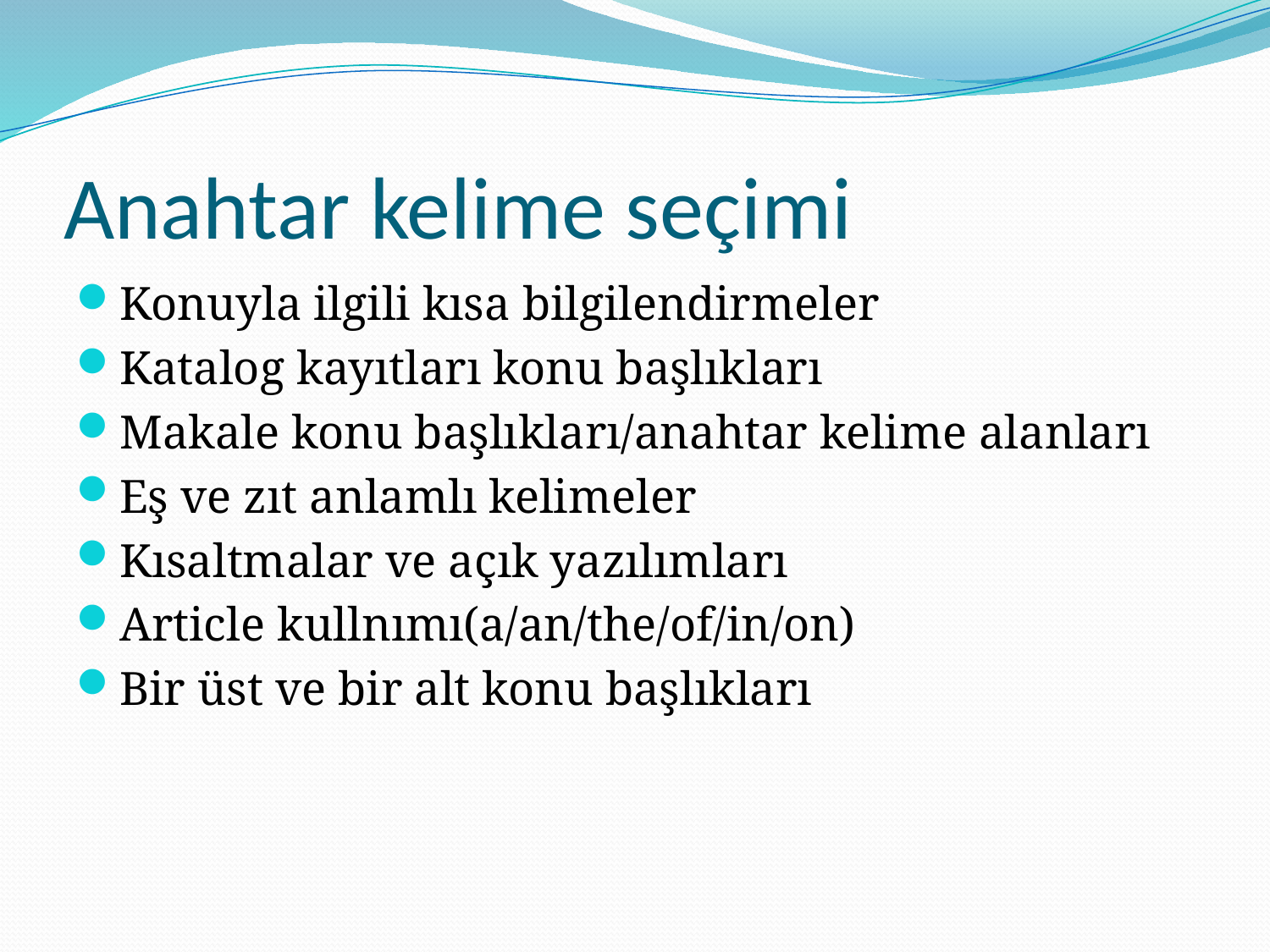

# Anahtar kelime seçimi
Konuyla ilgili kısa bilgilendirmeler
Katalog kayıtları konu başlıkları
Makale konu başlıkları/anahtar kelime alanları
Eş ve zıt anlamlı kelimeler
Kısaltmalar ve açık yazılımları
Article kullnımı(a/an/the/of/in/on)
Bir üst ve bir alt konu başlıkları